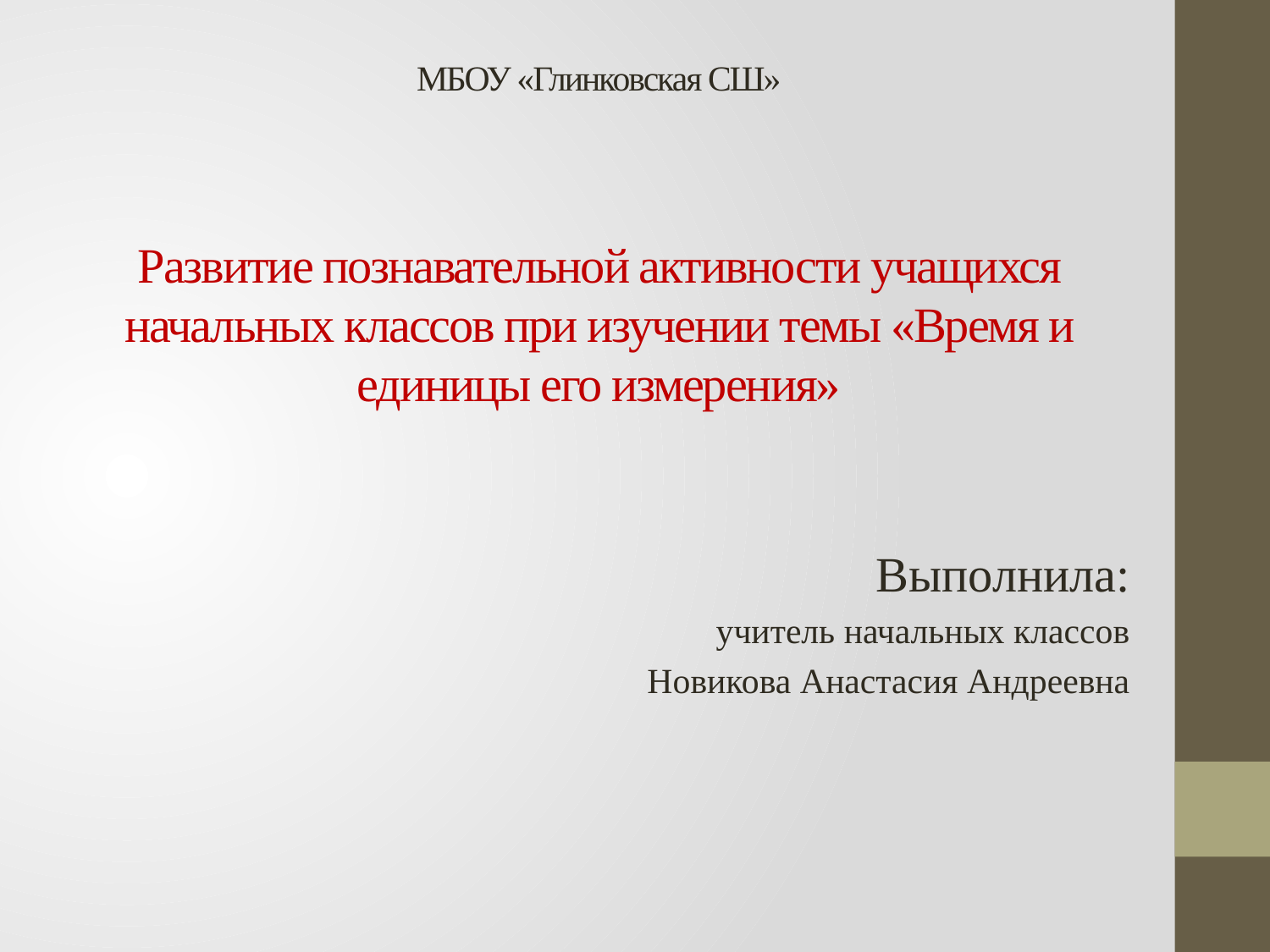

# МБОУ «Глинковская СШ» Развитие познавательной активности учащихся начальных классов при изучении темы «Время и единицы его измерения»
Выполнила:
учитель начальных классов
Новикова Анастасия Андреевна